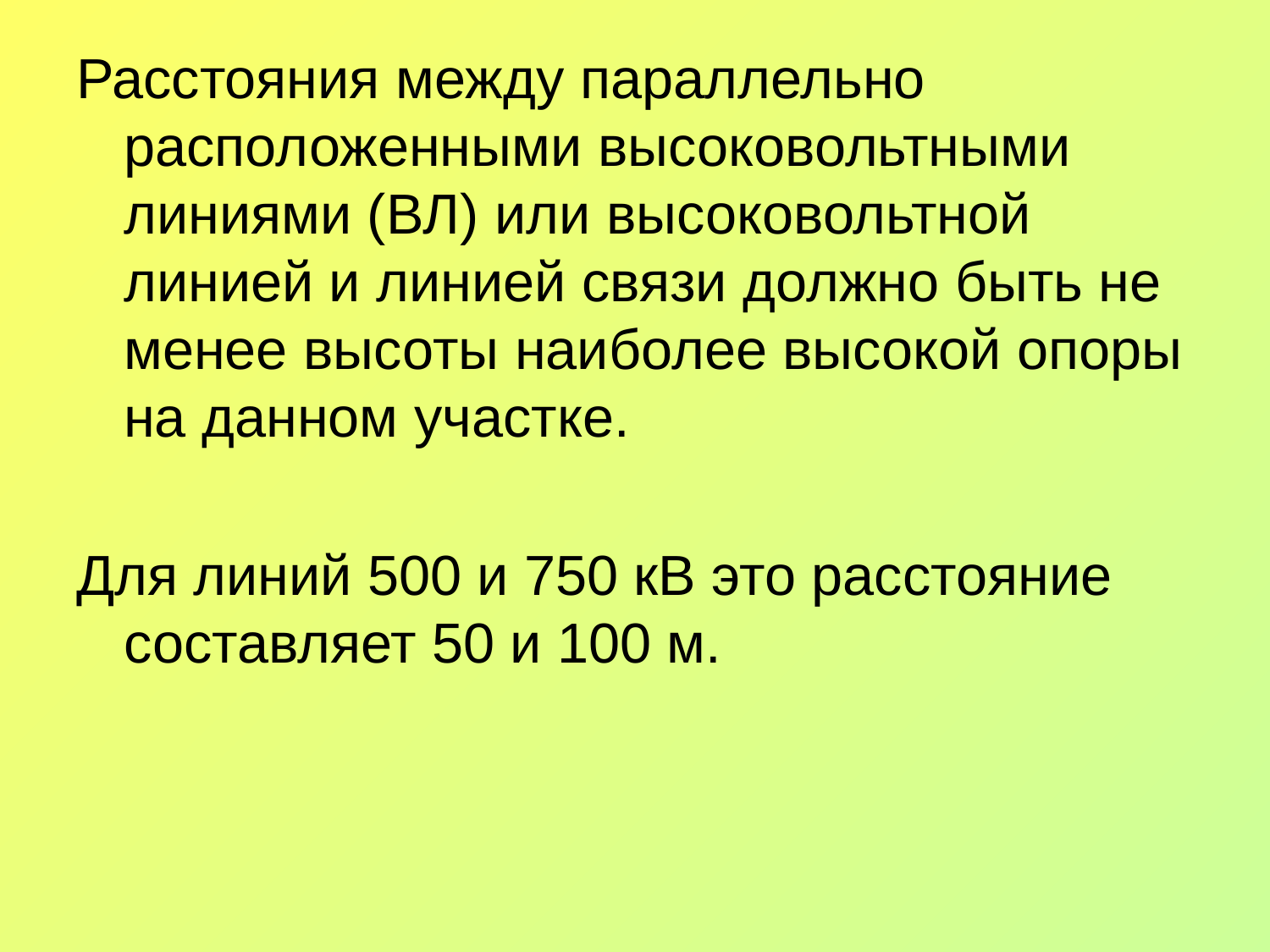

Расстояния между параллельно расположенными высоковольтными линиями (ВЛ) или высоковольтной линией и линией связи должно быть не менее высоты наиболее высокой опоры на данном участке.

Для линий 500 и 750 кВ это расстояние составляет 50 и 100 м.